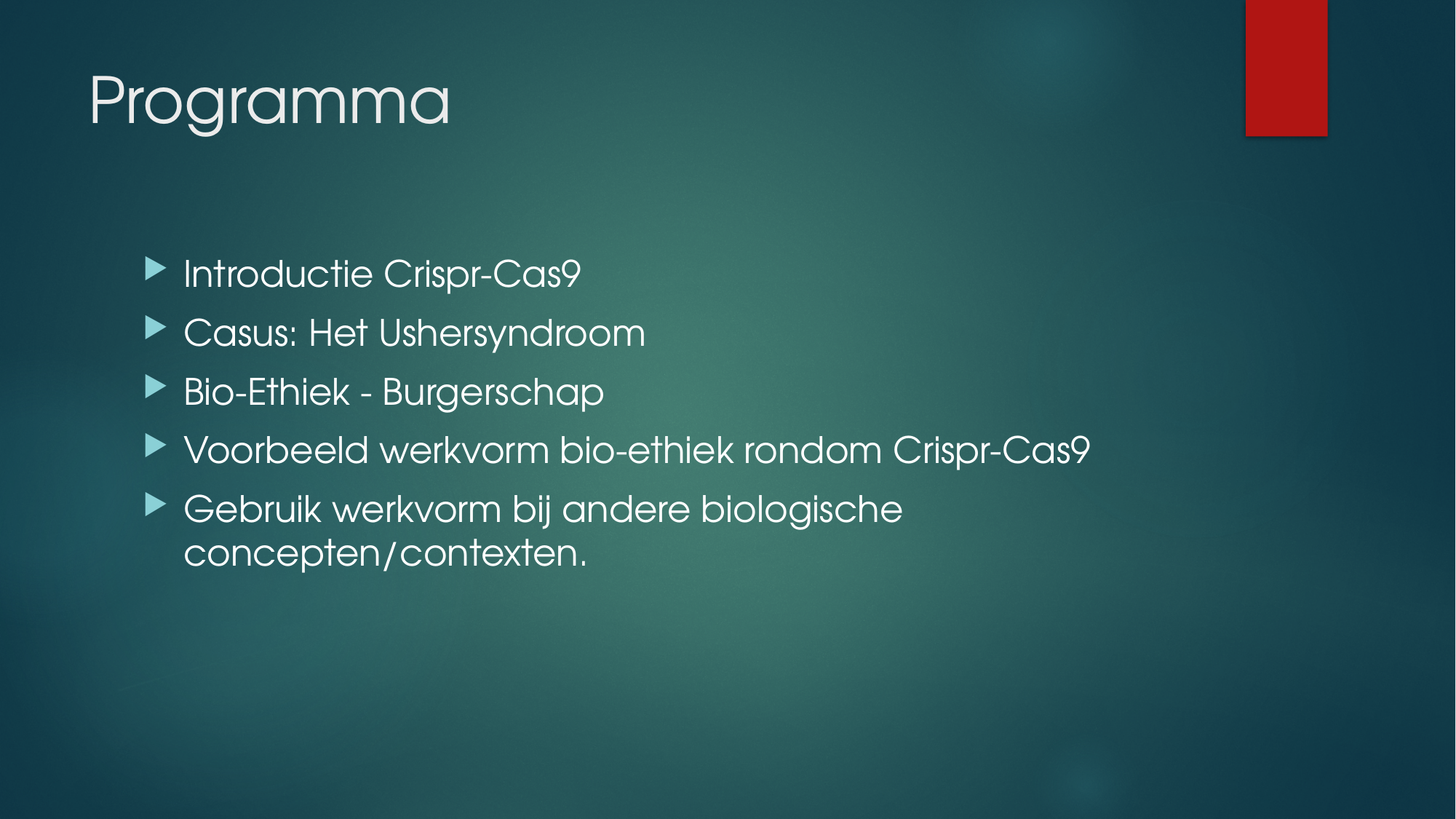

# Programma
Introductie Crispr-Cas9
Casus: Het Ushersyndroom
Bio-Ethiek - Burgerschap
Voorbeeld werkvorm bio-ethiek rondom Crispr-Cas9
Gebruik werkvorm bij andere biologische concepten/contexten.